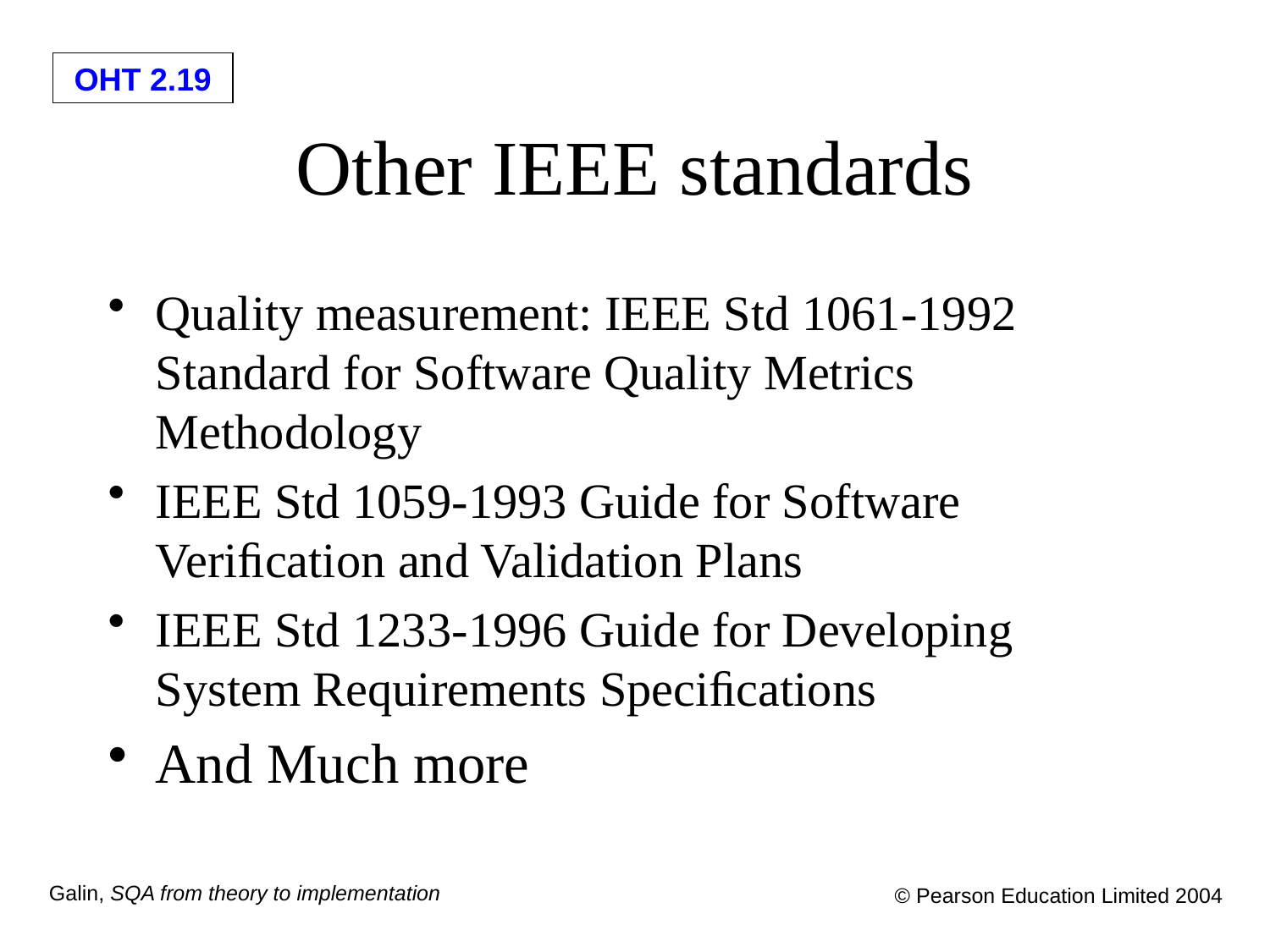

# Other IEEE standards
Quality measurement: IEEE Std 1061-1992 Standard for Software Quality Metrics Methodology
IEEE Std 1059-1993 Guide for Software Veriﬁcation and Validation Plans
IEEE Std 1233-1996 Guide for Developing System Requirements Speciﬁcations
And Much more